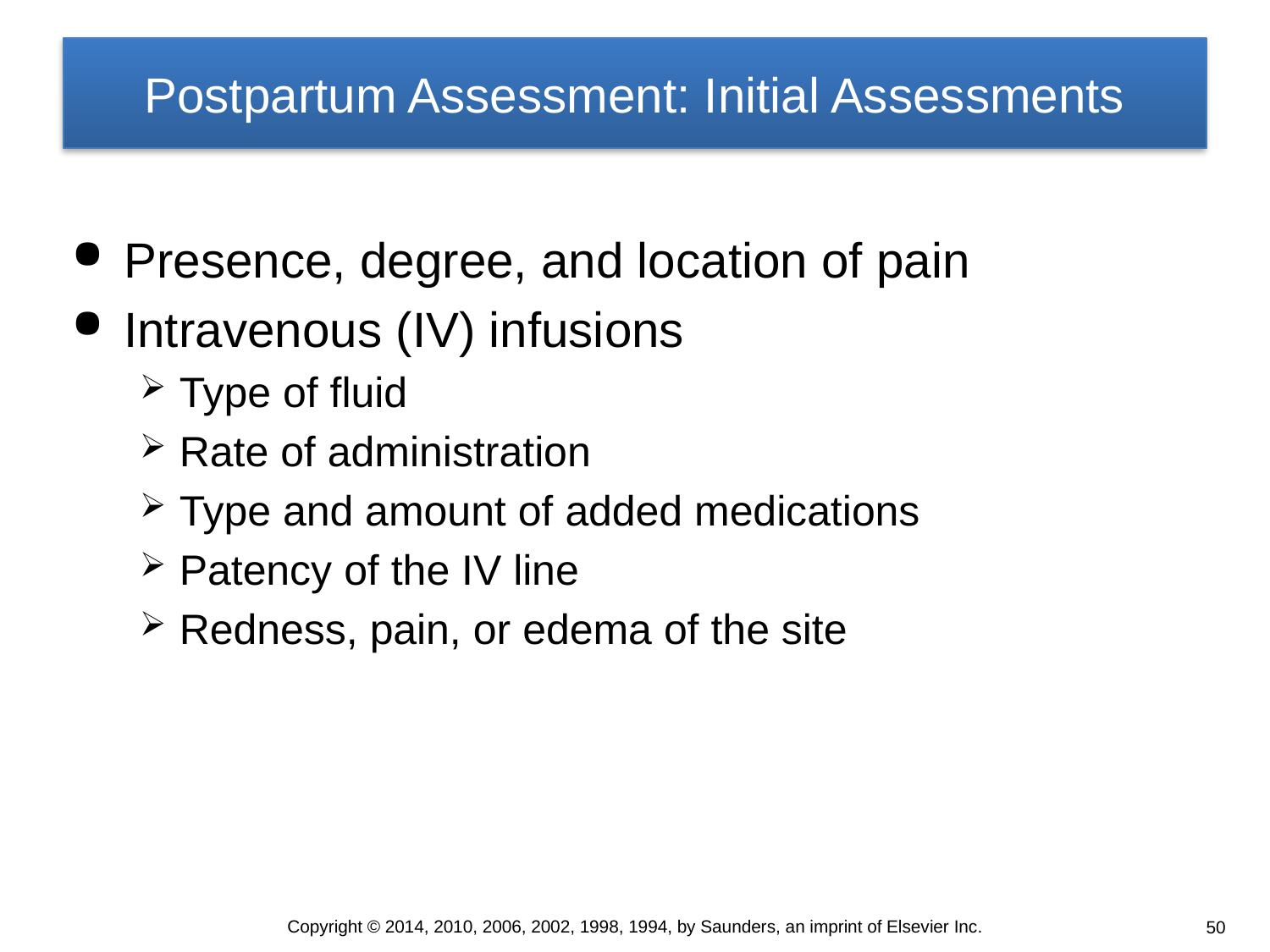

# Postpartum Assessment: Initial Assessments
Presence, degree, and location of pain
Intravenous (IV) infusions
Type of fluid
Rate of administration
Type and amount of added medications
Patency of the IV line
Redness, pain, or edema of the site
Copyright © 2014, 2010, 2006, 2002, 1998, 1994, by Saunders, an imprint of Elsevier Inc.
50